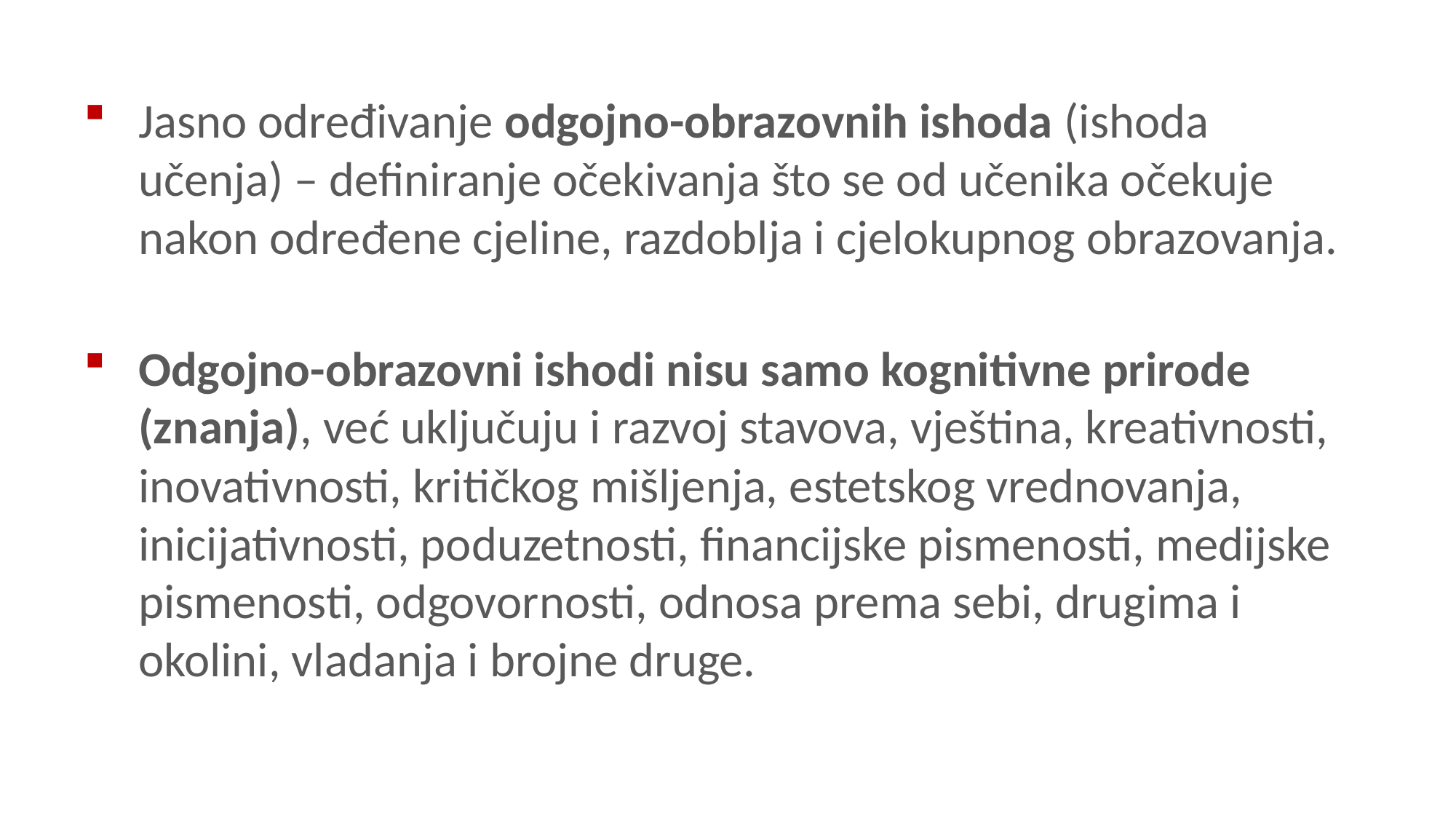

Jasno određivanje odgojno-obrazovnih ishoda (ishoda učenja) – definiranje očekivanja što se od učenika očekuje nakon određene cjeline, razdoblja i cjelokupnog obrazovanja.

Odgojno-obrazovni ishodi nisu samo kognitivne prirode (znanja), već uključuju i razvoj stavova, vještina, kreativnosti, inovativnosti, kritičkog mišljenja, estetskog vrednovanja, inicijativnosti, poduzetnosti, financijske pismenosti, medijske pismenosti, odgovornosti, odnosa prema sebi, drugima i okolini, vladanja i brojne druge.